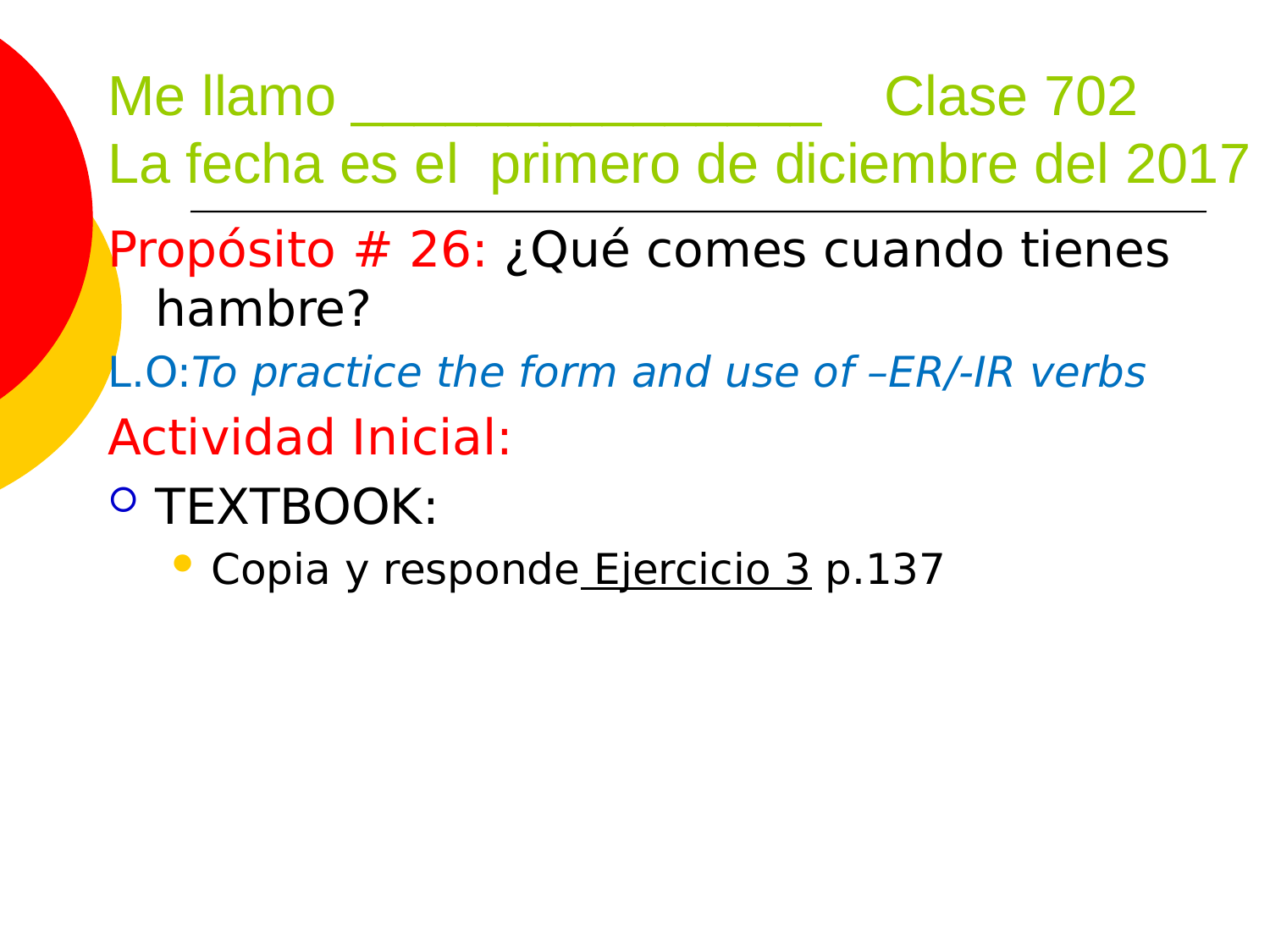

# Me llamo _______________    Clase 702 La fecha es el  primero de diciembre del 2017
Propósito # 26: ¿Qué comes cuando tienes hambre?
L.O:To practice the form and use of –ER/-IR verbs
Actividad Inicial:
TEXTBOOK:
Copia y responde Ejercicio 3 p.137